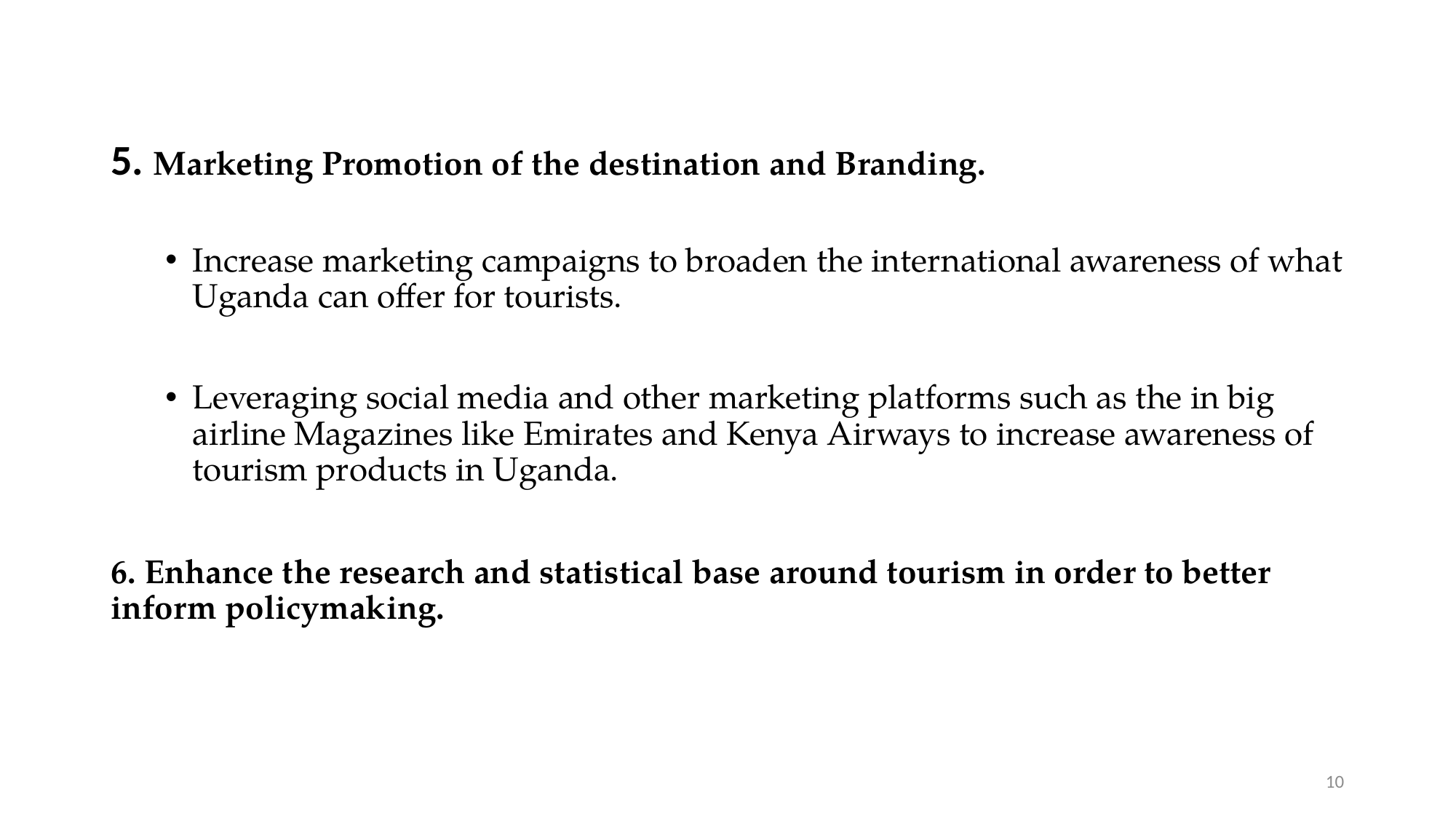

5. Marketing Promotion of the destination and Branding.

Increase marketing campaigns to broaden the international awareness of what Uganda can offer for tourists.

Leveraging social media and other marketing platforms such as the in big airline Magazines like Emirates and Kenya Airways to increase awareness of tourism products in Uganda.

6. Enhance the research and statistical base around tourism in order to better inform policymaking.

10